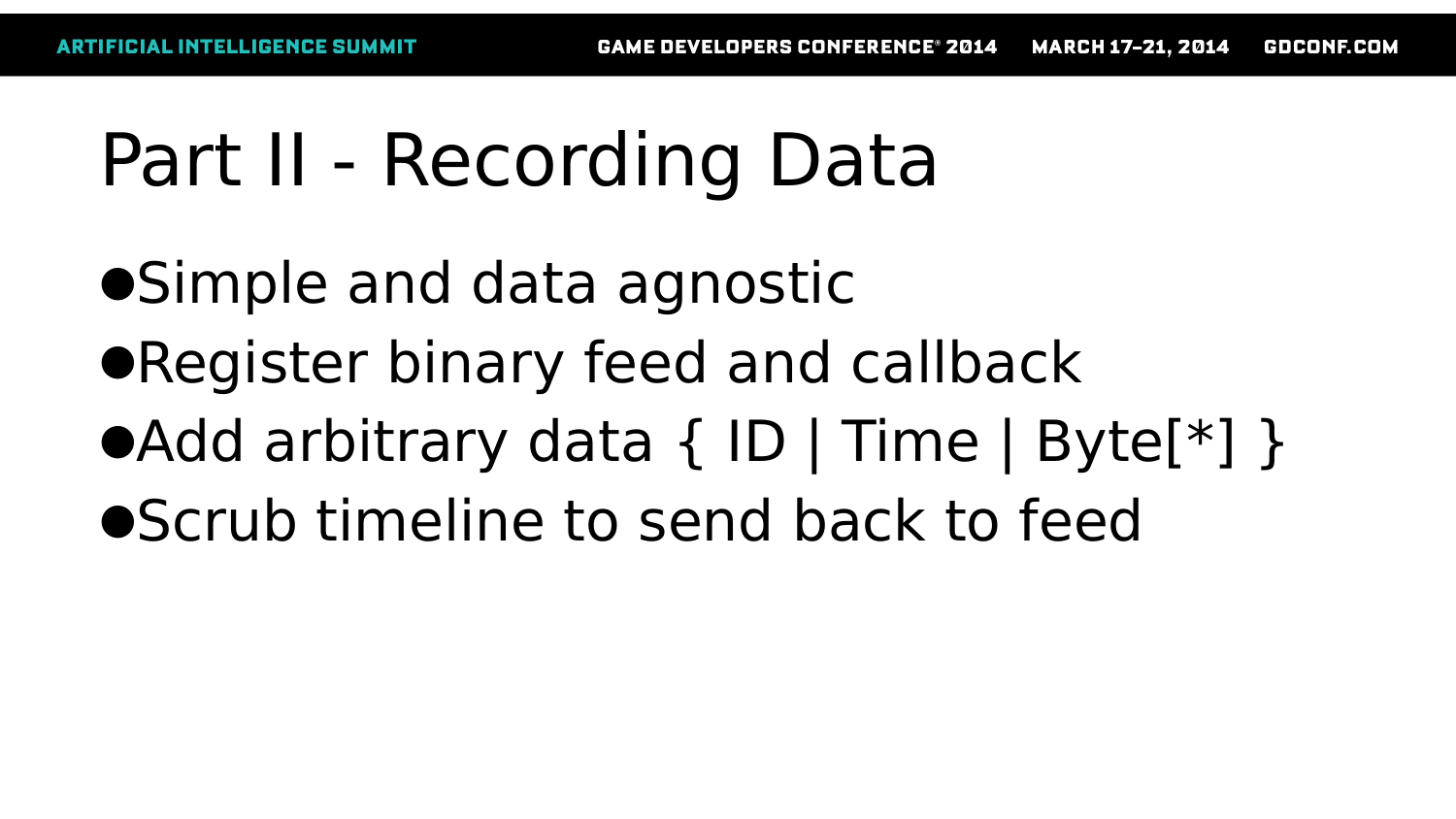

# Part II - Recording Data
Simple and data agnostic
Register binary feed and callback
Add arbitrary data { ID | Time | Byte[*] }
Scrub timeline to send back to feed